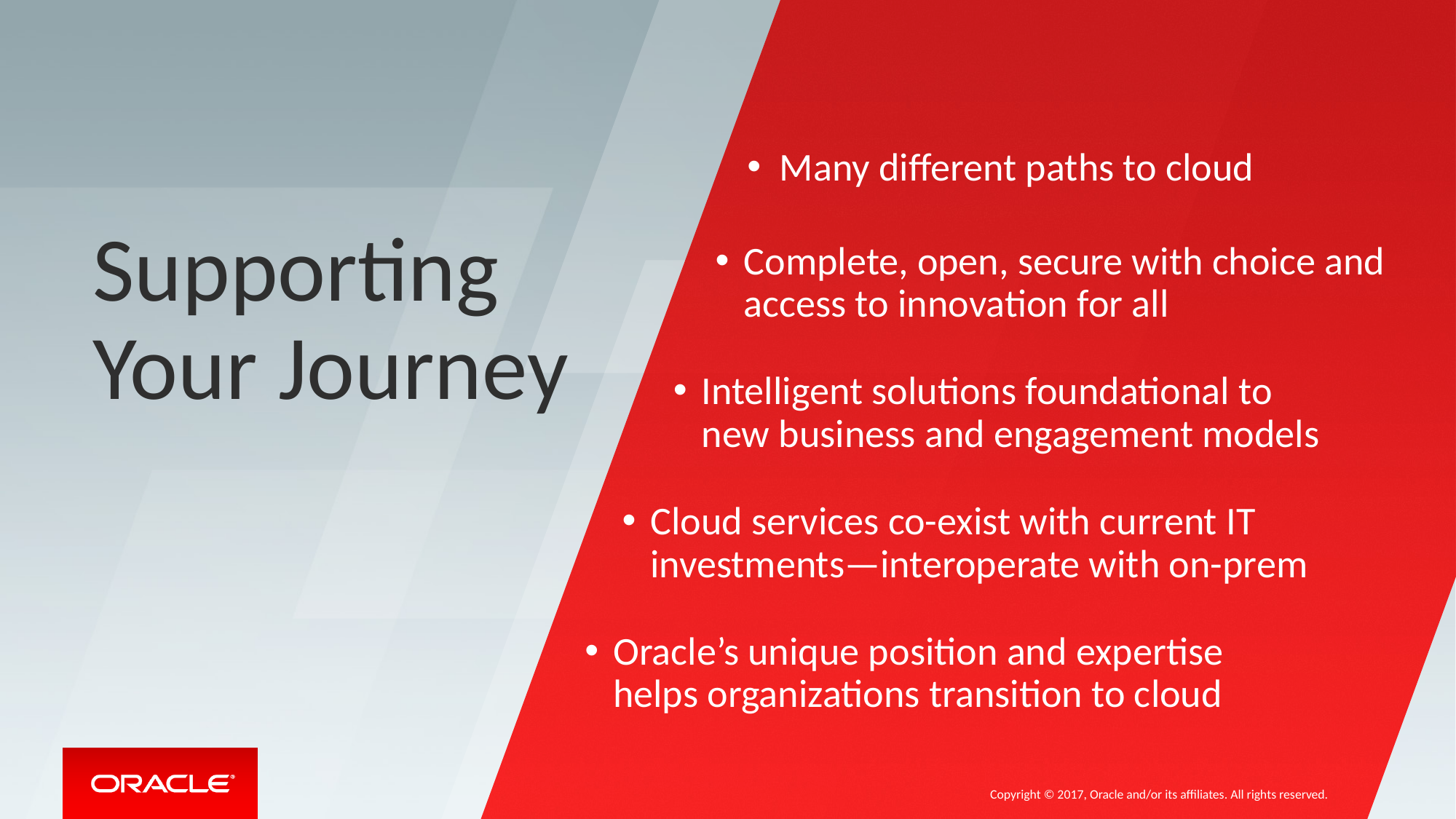

Many different paths to cloud

Complete, open, secure with choice and access to innovation for all
Supporting Your Journey

Intelligent solutions foundational to
new business and engagement models
Cloud services co-exist with current IT investments—interoperate with on-prem
Oracle’s unique position and expertise
helps organizations transition to cloud
Copyright © 2017, Oracle and/or its affiliates. All rights reserved.